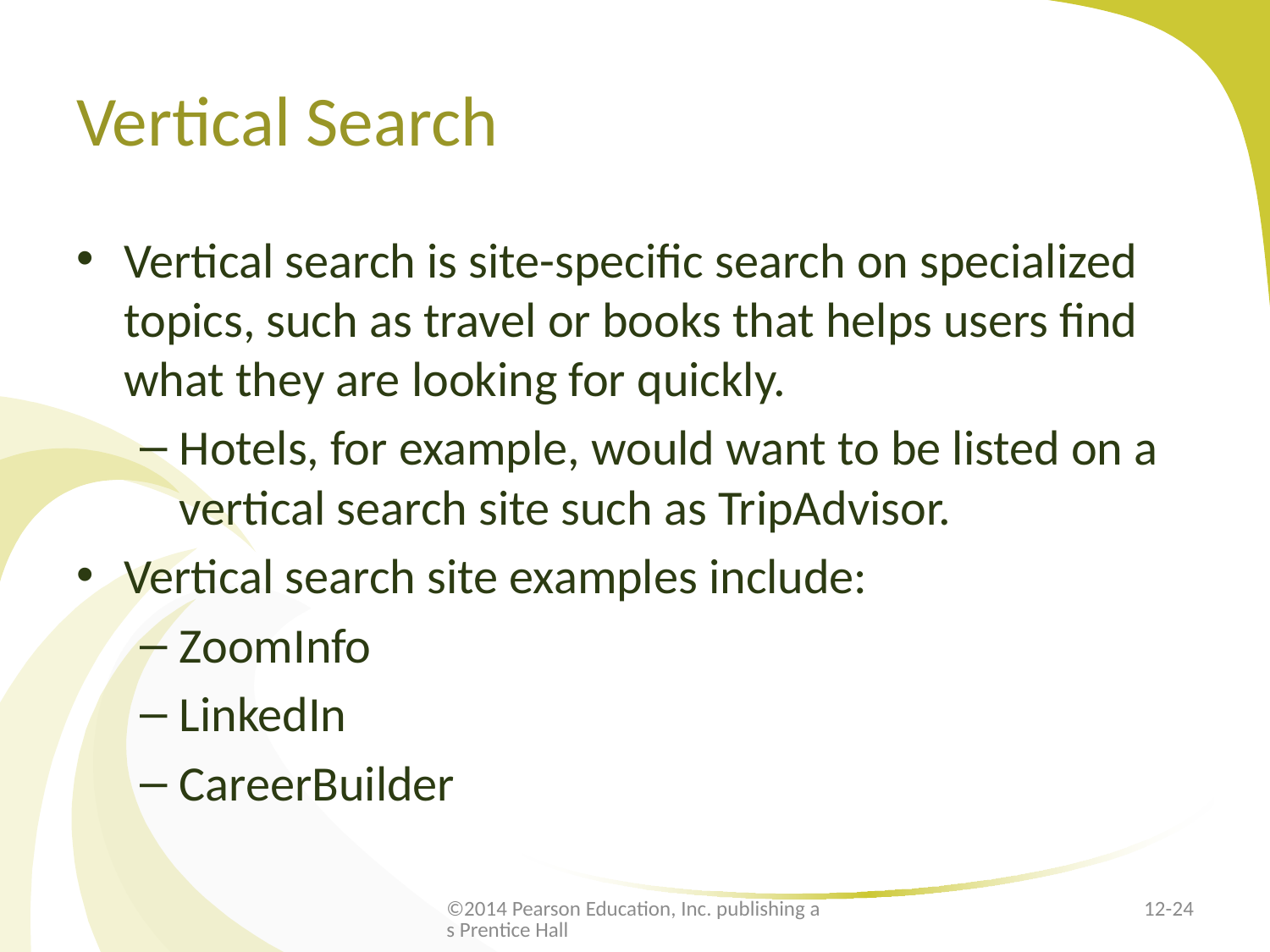

# Vertical Search
Vertical search is site-specific search on specialized topics, such as travel or books that helps users find what they are looking for quickly.
Hotels, for example, would want to be listed on a vertical search site such as TripAdvisor.
Vertical search site examples include:
ZoomInfo
LinkedIn
CareerBuilder
©2014 Pearson Education, Inc. publishing as Prentice Hall
12-24